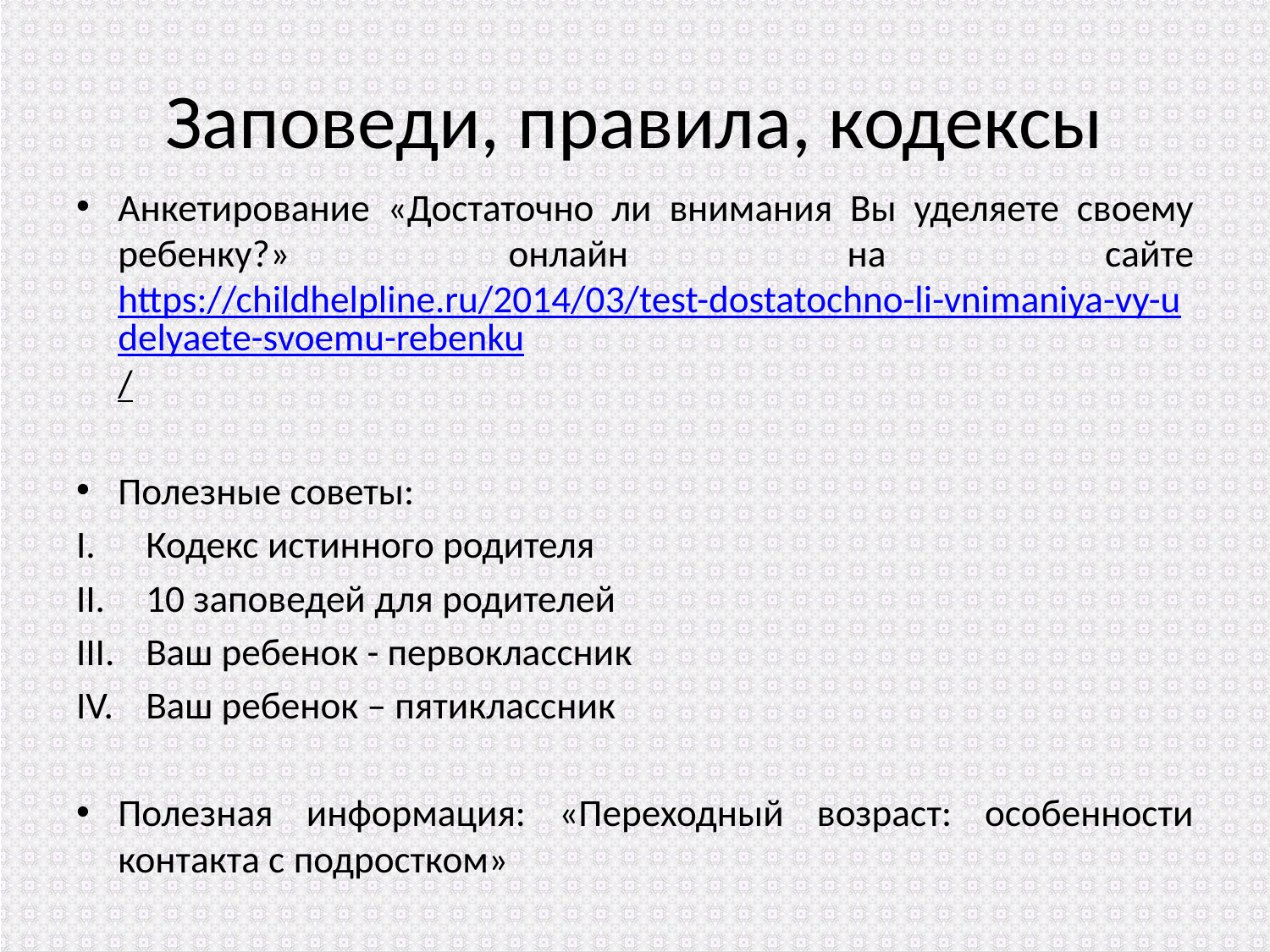

# Заповеди, правила, кодексы
Анкетирование «Достаточно ли внимания Вы уделяете своему ребенку?» онлайн на сайте https://childhelpline.ru/2014/03/test-dostatochno-li-vnimaniya-vy-udelyaete-svoemu-rebenku/

Полезные советы:
Кодекс истинного родителя
10 заповедей для родителей
Ваш ребенок - первоклассник
Ваш ребенок – пятиклассник

Полезная информация: «Переходный возраст: особенности контакта с подростком»